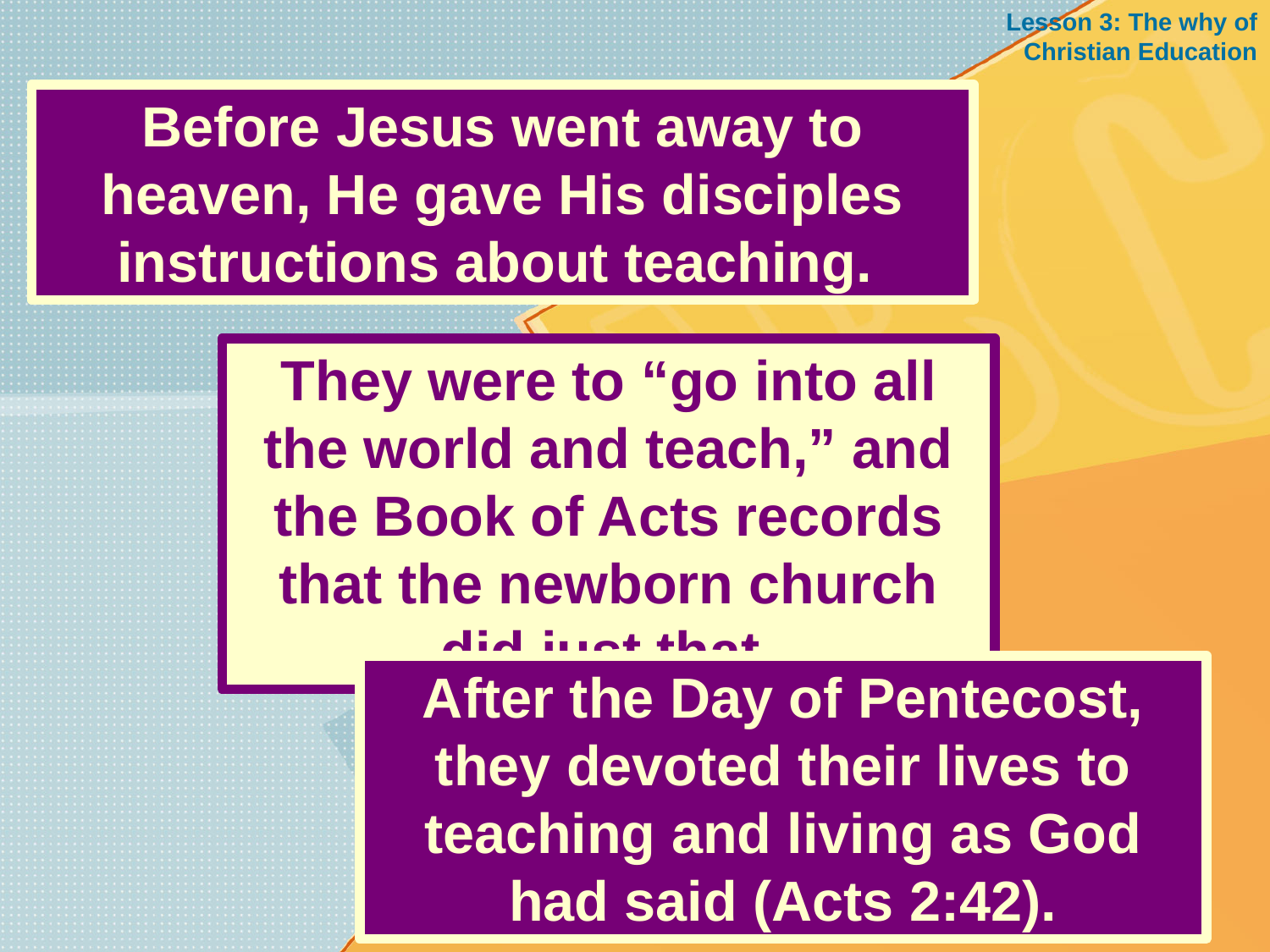

Lesson 3: The why of Christian Education
Before Jesus went away to heaven, He gave His disciples instructions about teaching.
They were to “go into all the world and teach,” and the Book of Acts records that the newborn church did just that.
After the Day of Pentecost, they devoted their lives to teaching and living as God had said (Acts 2:42).